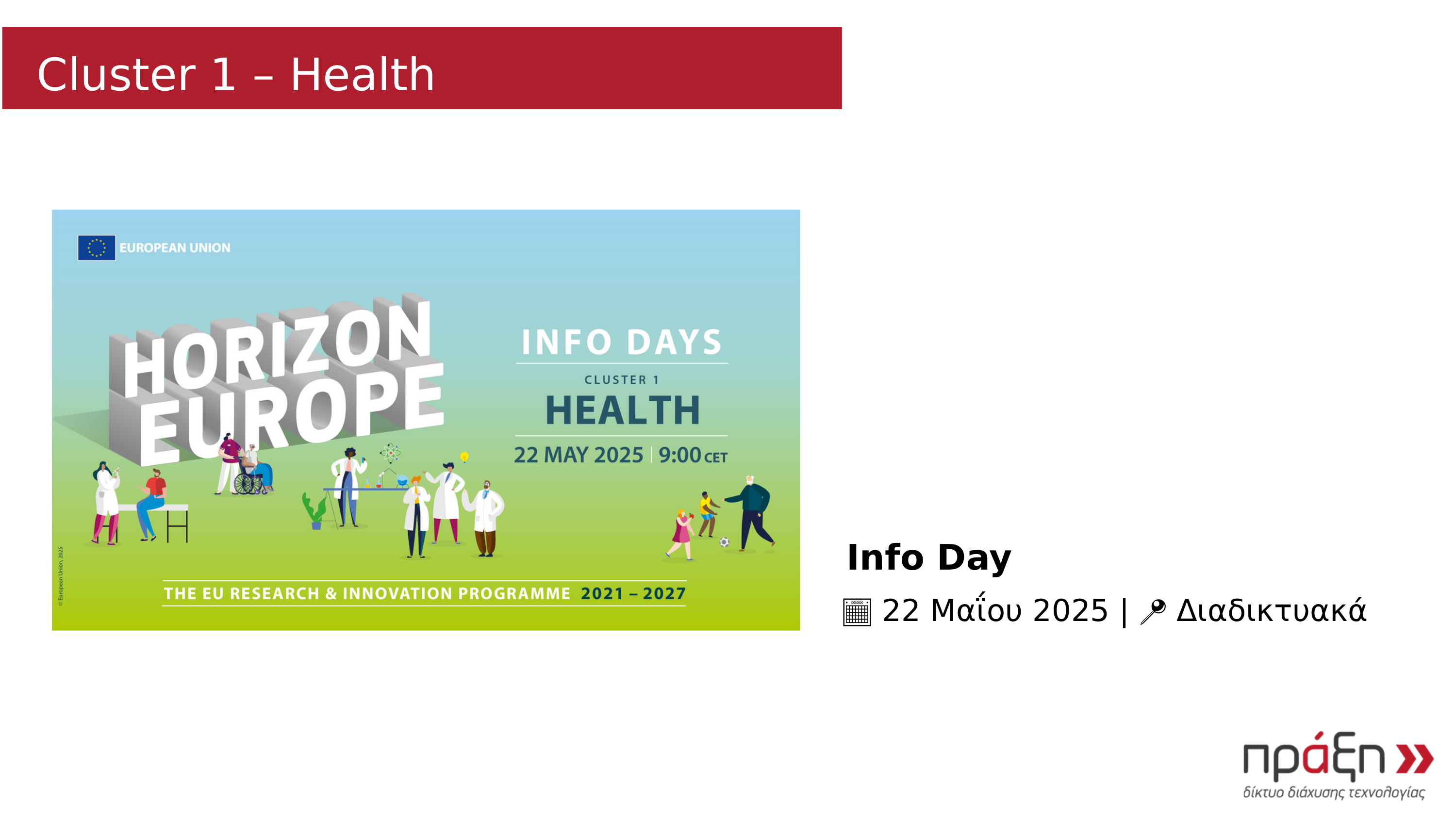

Cluster 1 – Health

Info Day
📅 22 Μαΐου 2025 | 📍 Διαδικτυακά